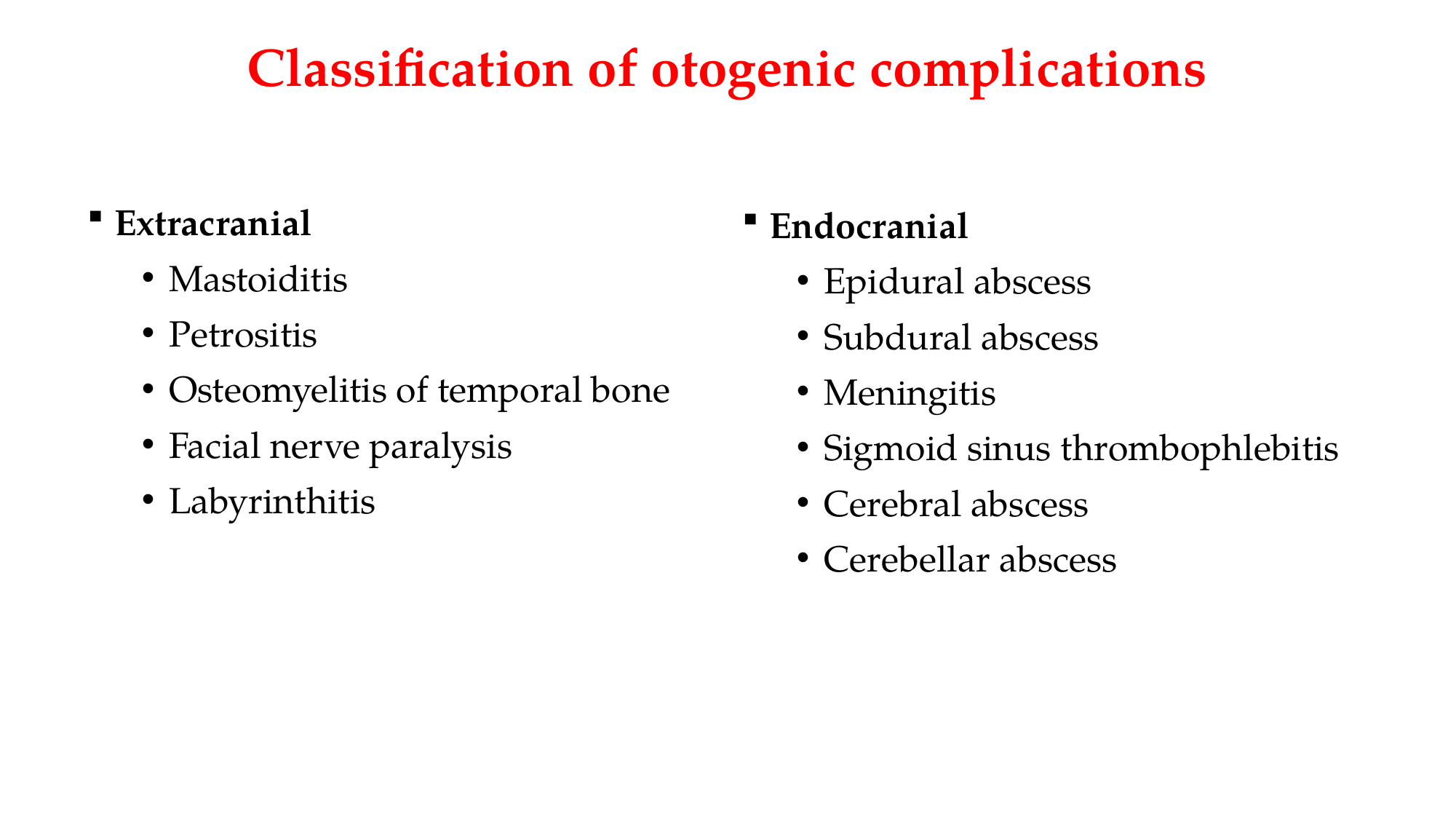

Classification of otogenic complications
Extracranial
Mastoiditis
Petrositis
Osteomyelitis of temporal bone
Facial nerve paralysis
Labyrinthitis
Endocranial
Epidural abscess
Subdural abscess
Meningitis
Sigmoid sinus thrombophlebitis
Cerebral abscess
Cerebellar abscess